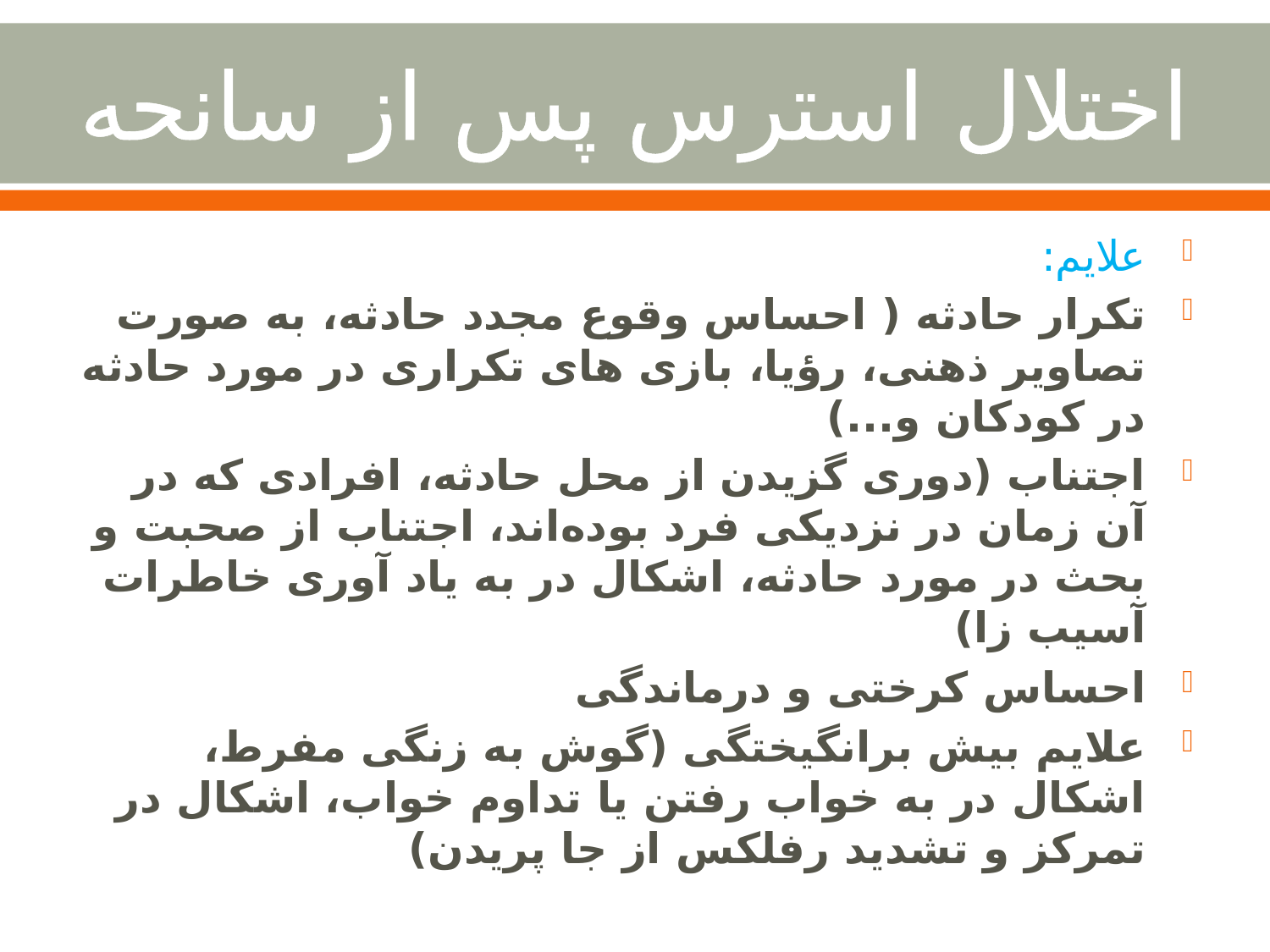

# اختلال استرس پس از سانحه
علايم:
تکرار حادثه ( احساس وقوع مجدد حادثه، به صورت تصاوير ذهنی، رؤيا، بازی های تکراری در مورد حادثه در کودکان و...)
اجتناب (دوری گزيدن از محل حادثه، افرادی که در آن زمان در نزديکی فرد بوده‌اند، اجتناب از صحبت و بحث در مورد حادثه، اشکال در به ياد آوری خاطرات آسيب زا)
احساس کرختی و درماندگی
علايم بيش برانگيختگی (گوش به زنگی مفرط، اشکال در به خواب رفتن يا تداوم خواب، اشکال در تمرکز و تشديد رفلکس از جا پريدن)